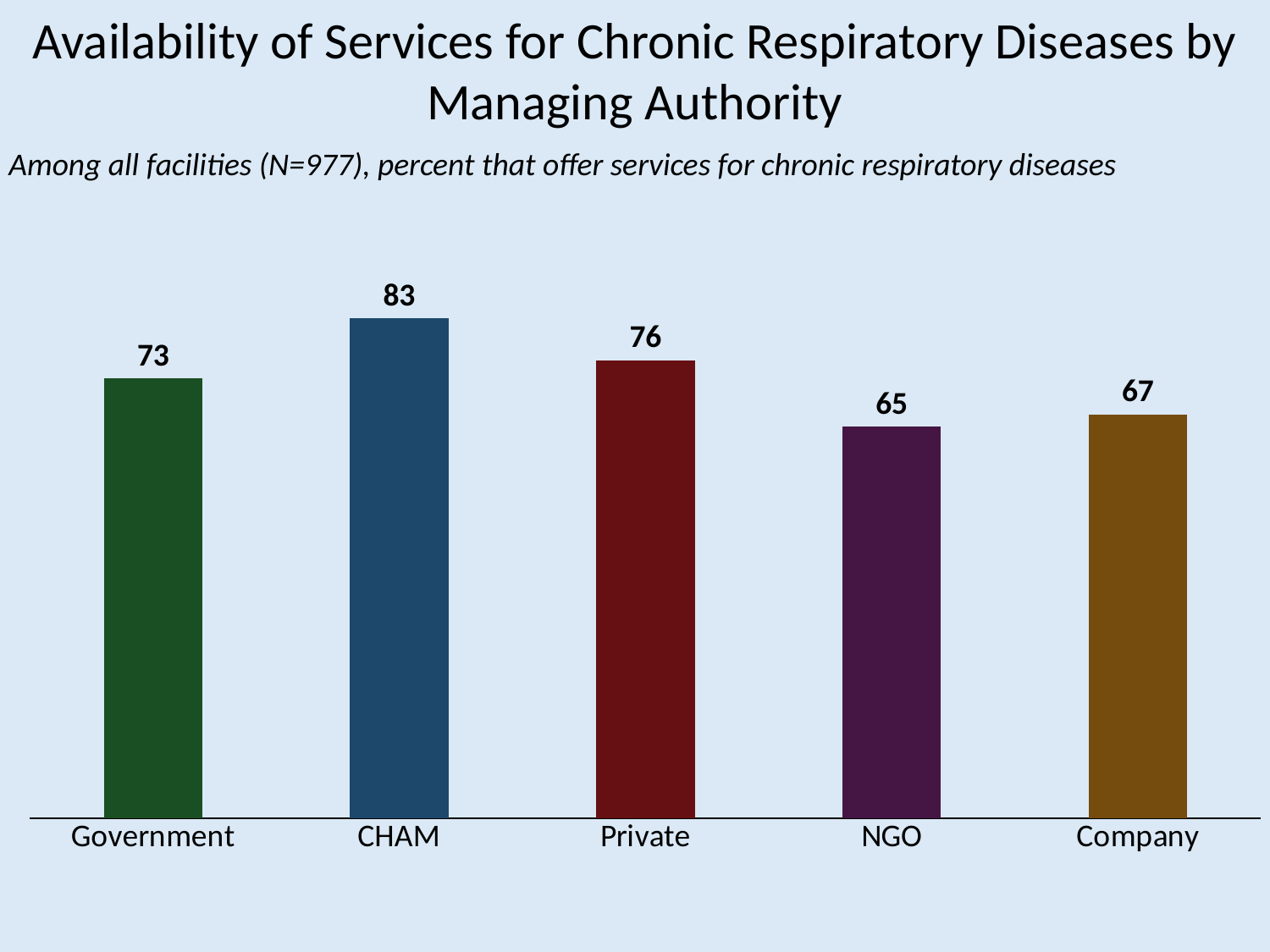

Availability of Services for Chronic Respiratory Diseases by Managing Authority
Among all facilities (N=977), percent that offer services for chronic respiratory diseases

### Chart

| Category | CRD |
|---|---|
| Government | 73.0 |
| CHAM | 83.0 |
| Private | 76.0 |
| NGO | 65.0 |
| Company | 67.0 |